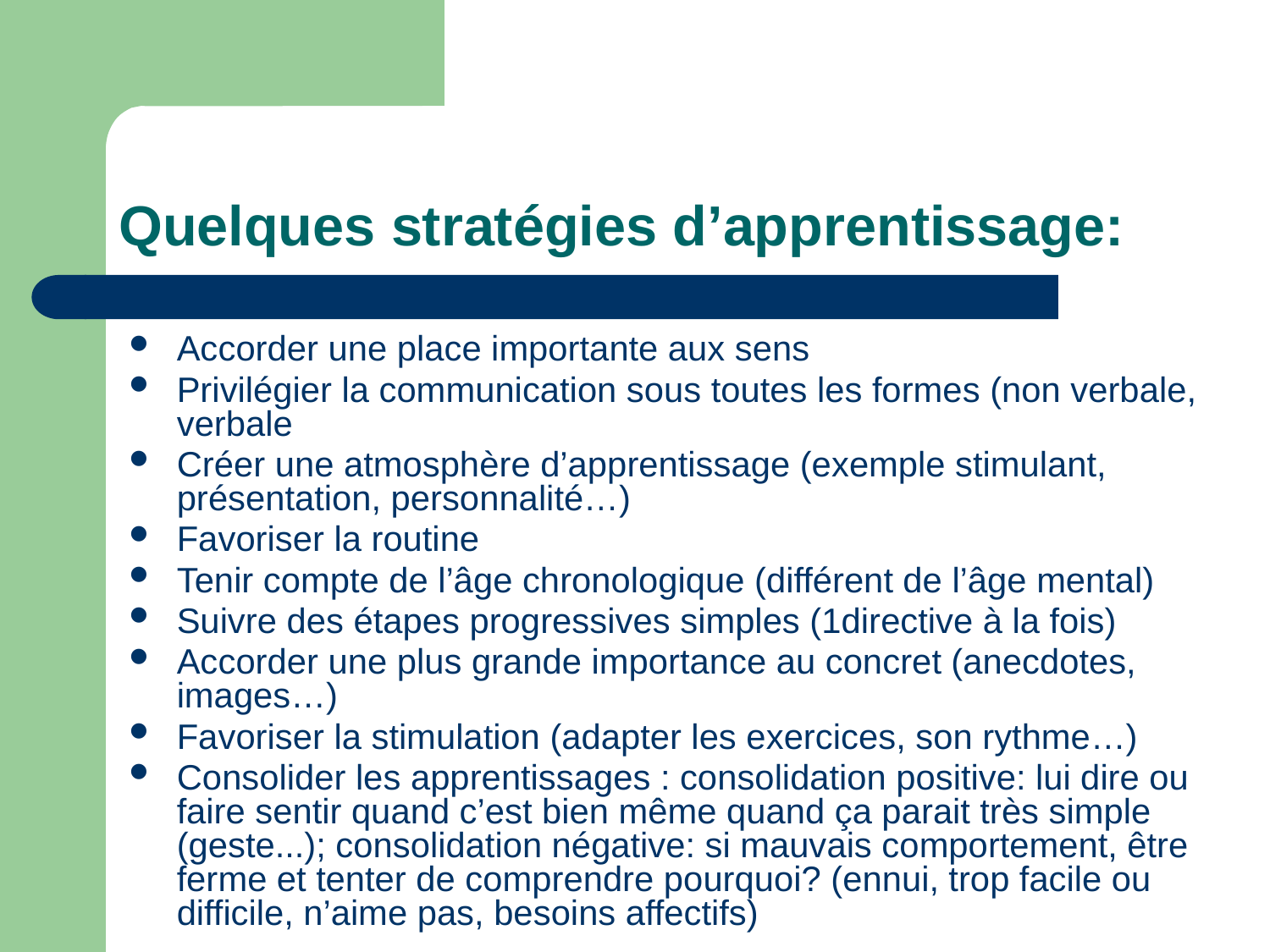

# Quelques stratégies d’apprentissage:
Accorder une place importante aux sens
Privilégier la communication sous toutes les formes (non verbale, verbale
Créer une atmosphère d’apprentissage (exemple stimulant, présentation, personnalité…)
Favoriser la routine
Tenir compte de l’âge chronologique (différent de l’âge mental)
Suivre des étapes progressives simples (1directive à la fois)
Accorder une plus grande importance au concret (anecdotes, images…)
Favoriser la stimulation (adapter les exercices, son rythme…)
Consolider les apprentissages : consolidation positive: lui dire ou faire sentir quand c’est bien même quand ça parait très simple (geste...); consolidation négative: si mauvais comportement, être ferme et tenter de comprendre pourquoi? (ennui, trop facile ou difficile, n’aime pas, besoins affectifs)